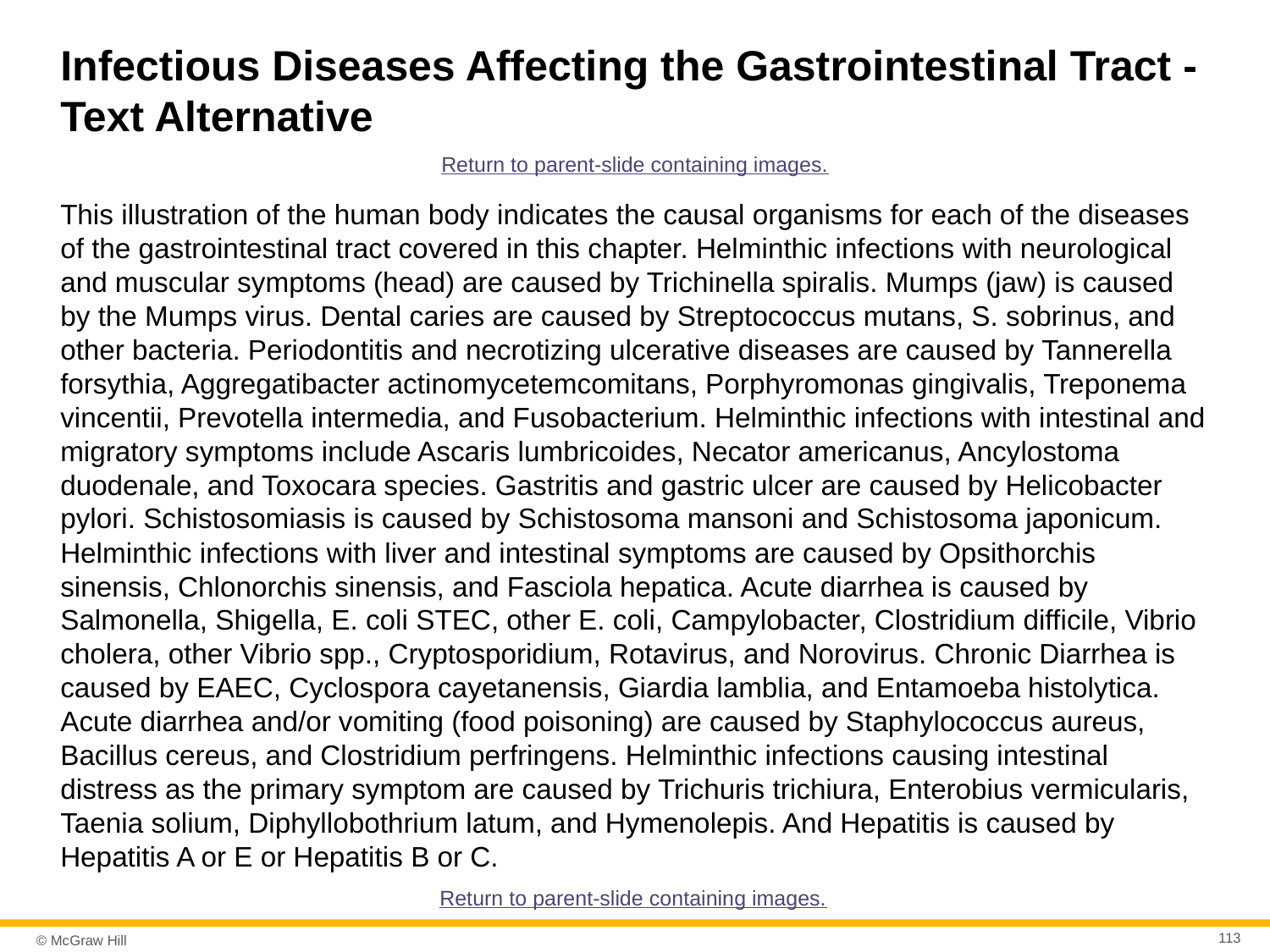

# Infectious Diseases Affecting the Gastrointestinal Tract - Text Alternative
Return to parent-slide containing images.
This illustration of the human body indicates the causal organisms for each of the diseases of the gastrointestinal tract covered in this chapter. Helminthic infections with neurological and muscular symptoms (head) are caused by Trichinella spiralis. Mumps (jaw) is caused by the Mumps virus. Dental caries are caused by Streptococcus mutans, S. sobrinus, and other bacteria. Periodontitis and necrotizing ulcerative diseases are caused by Tannerella forsythia, Aggregatibacter actinomycetemcomitans, Porphyromonas gingivalis, Treponema vincentii, Prevotella intermedia, and Fusobacterium. Helminthic infections with intestinal and migratory symptoms include Ascaris lumbricoides, Necator americanus, Ancylostoma duodenale, and Toxocara species. Gastritis and gastric ulcer are caused by Helicobacter pylori. Schistosomiasis is caused by Schistosoma mansoni and Schistosoma japonicum. Helminthic infections with liver and intestinal symptoms are caused by Opsithorchis sinensis, Chlonorchis sinensis, and Fasciola hepatica. Acute diarrhea is caused by Salmonella, Shigella, E. coli STEC, other E. coli, Campylobacter, Clostridium difficile, Vibrio cholera, other Vibrio spp., Cryptosporidium, Rotavirus, and Norovirus. Chronic Diarrhea is caused by EAEC, Cyclospora cayetanensis, Giardia lamblia, and Entamoeba histolytica. Acute diarrhea and/or vomiting (food poisoning) are caused by Staphylococcus aureus, Bacillus cereus, and Clostridium perfringens. Helminthic infections causing intestinal distress as the primary symptom are caused by Trichuris trichiura, Enterobius vermicularis, Taenia solium, Diphyllobothrium latum, and Hymenolepis. And Hepatitis is caused by Hepatitis A or E or Hepatitis B or C.
Return to parent-slide containing images.